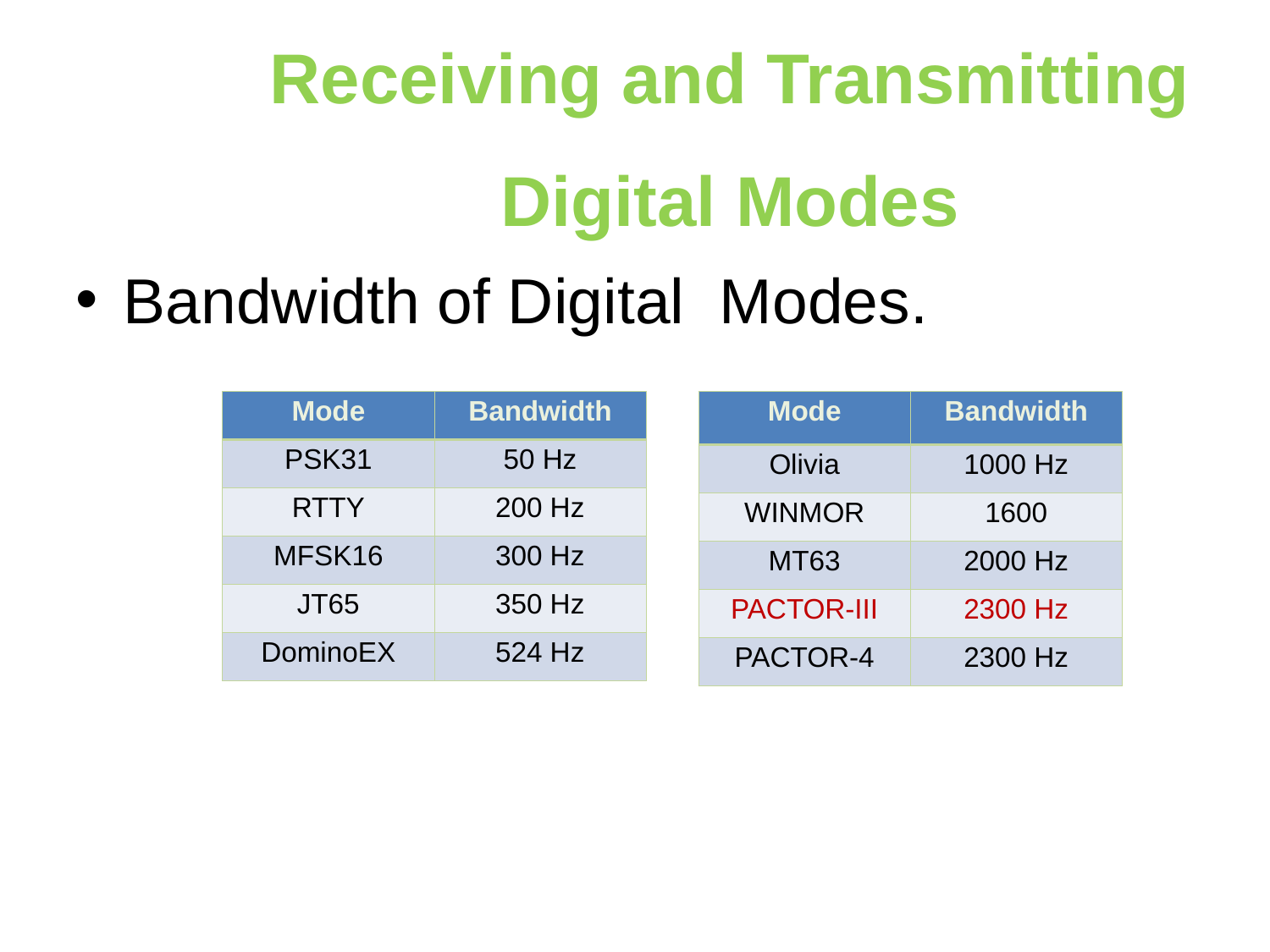

Receiving and Transmitting
Digital Modes
Bandwidth of Digital  Modes.
| Mode | Bandwidth |
| --- | --- |
| PSK31 | 50 Hz |
| RTTY | 200 Hz |
| MFSK16 | 300 Hz |
| JT65 | 350 Hz |
| DominoEX | 524 Hz |
| Mode | Bandwidth |
| --- | --- |
| Olivia | 1000 Hz |
| WINMOR | 1600 |
| MT63 | 2000 Hz |
| PACTOR-III | 2300 Hz |
| PACTOR-4 | 2300 Hz |